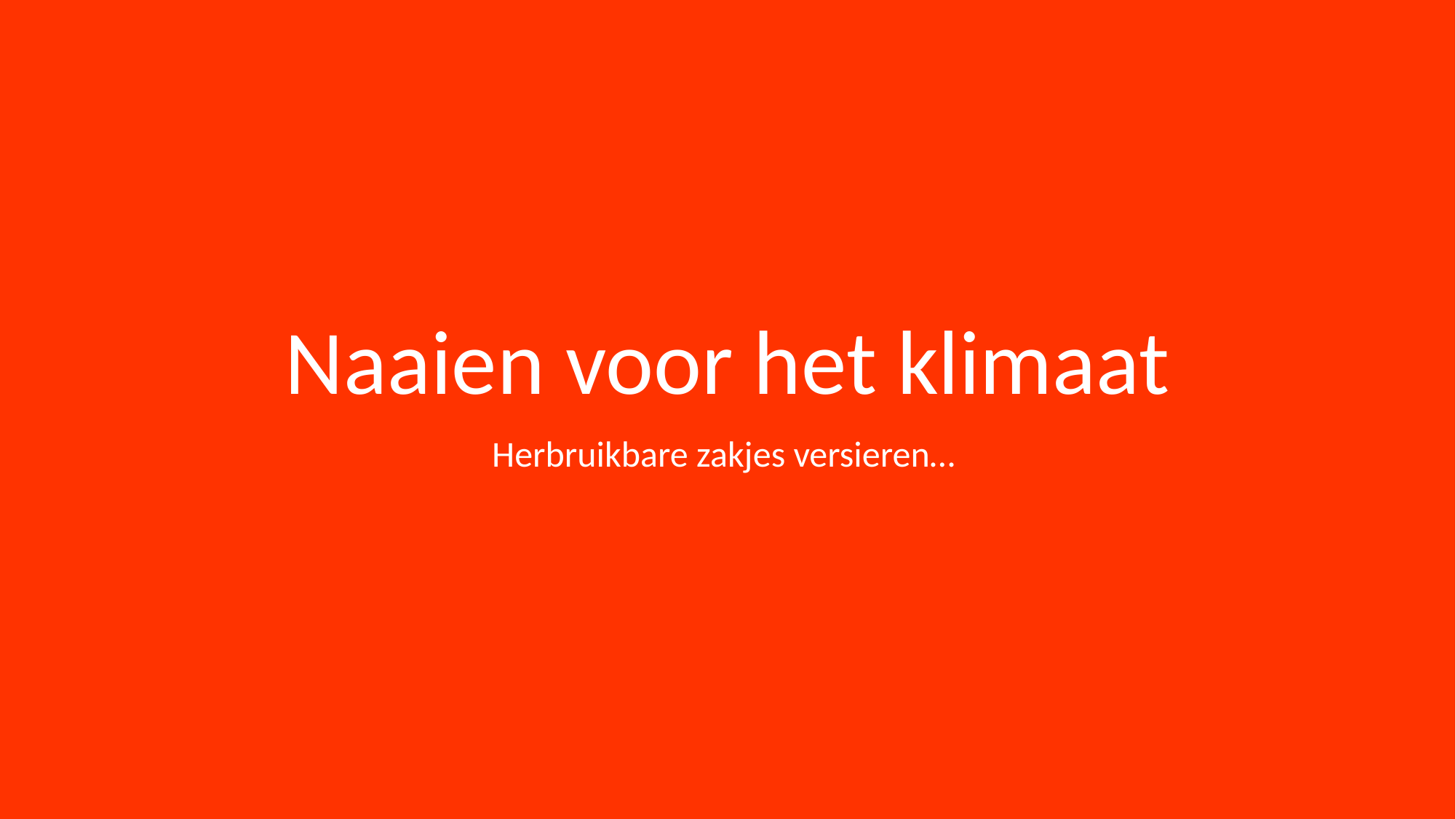

# Naaien voor het klimaat
Herbruikbare zakjes versieren…